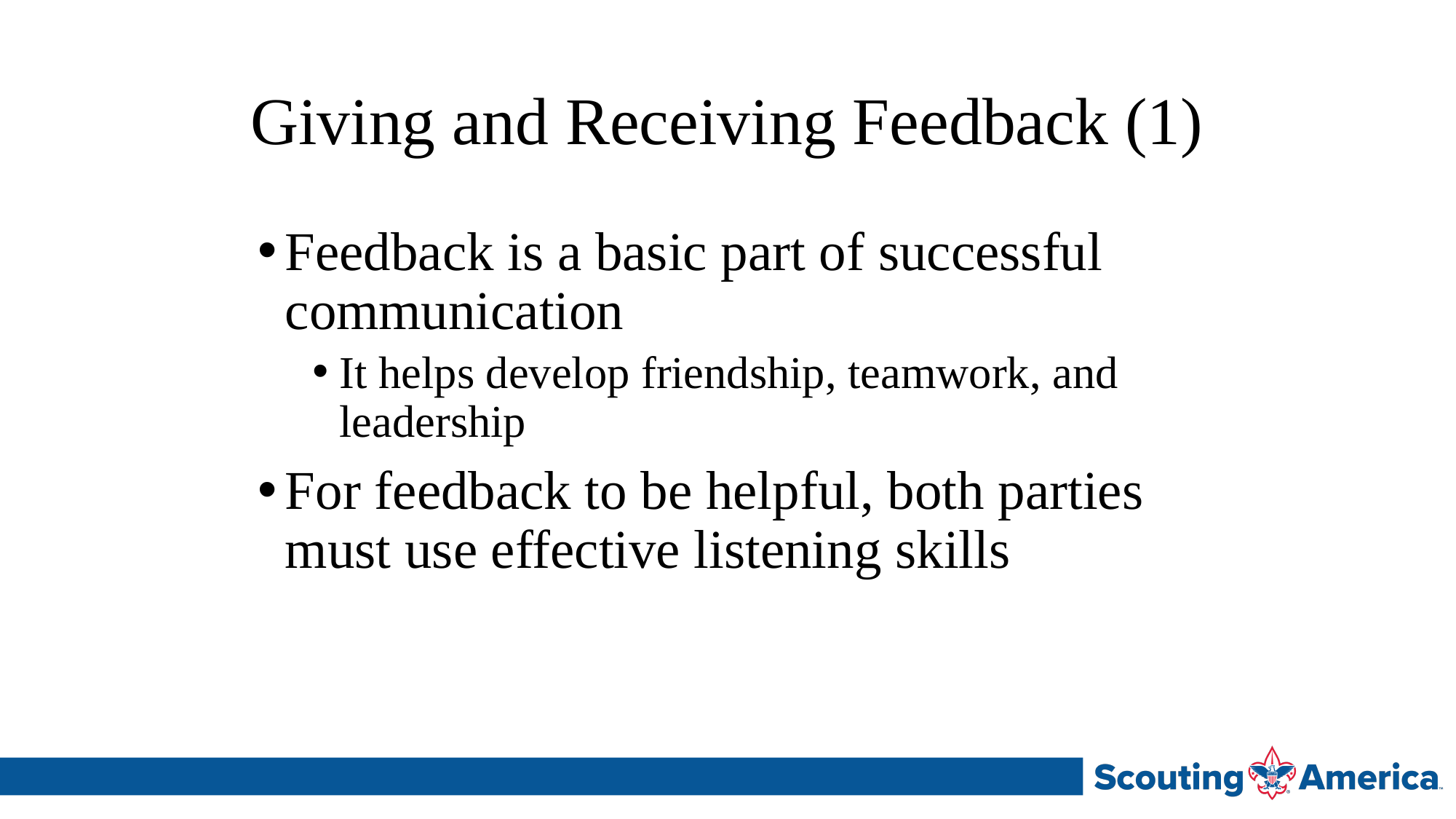

# Giving and Receiving Feedback (1)
Feedback is a basic part of successful communication
It helps develop friendship, teamwork, and leadership
For feedback to be helpful, both parties must use effective listening skills